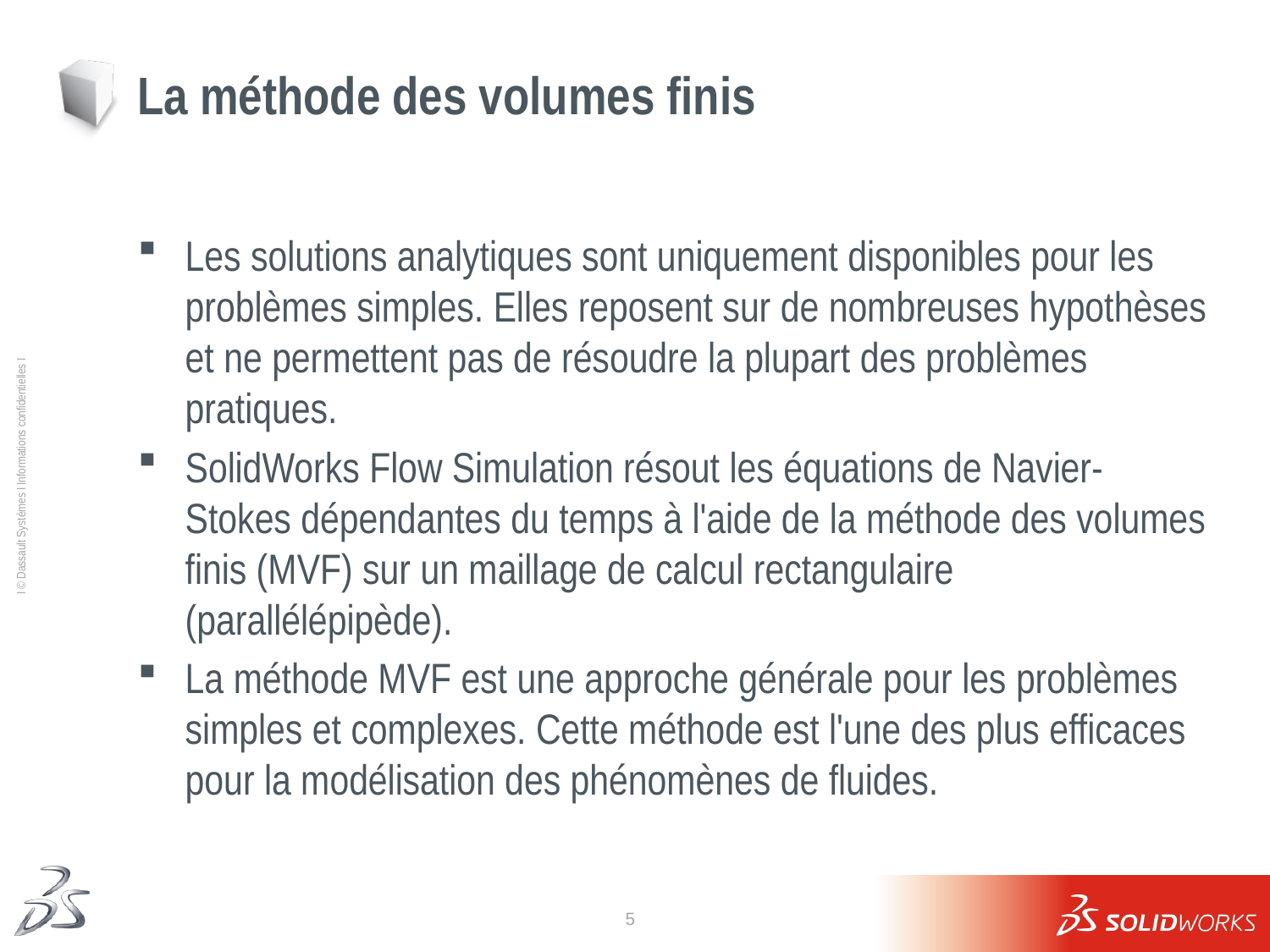

# La méthode des volumes finis
Les solutions analytiques sont uniquement disponibles pour les problèmes simples. Elles reposent sur de nombreuses hypothèses et ne permettent pas de résoudre la plupart des problèmes pratiques.
SolidWorks Flow Simulation résout les équations de Navier-Stokes dépendantes du temps à l'aide de la méthode des volumes finis (MVF) sur un maillage de calcul rectangulaire (parallélépipède).
La méthode MVF est une approche générale pour les problèmes simples et complexes. Cette méthode est l'une des plus efficaces pour la modélisation des phénomènes de fluides.